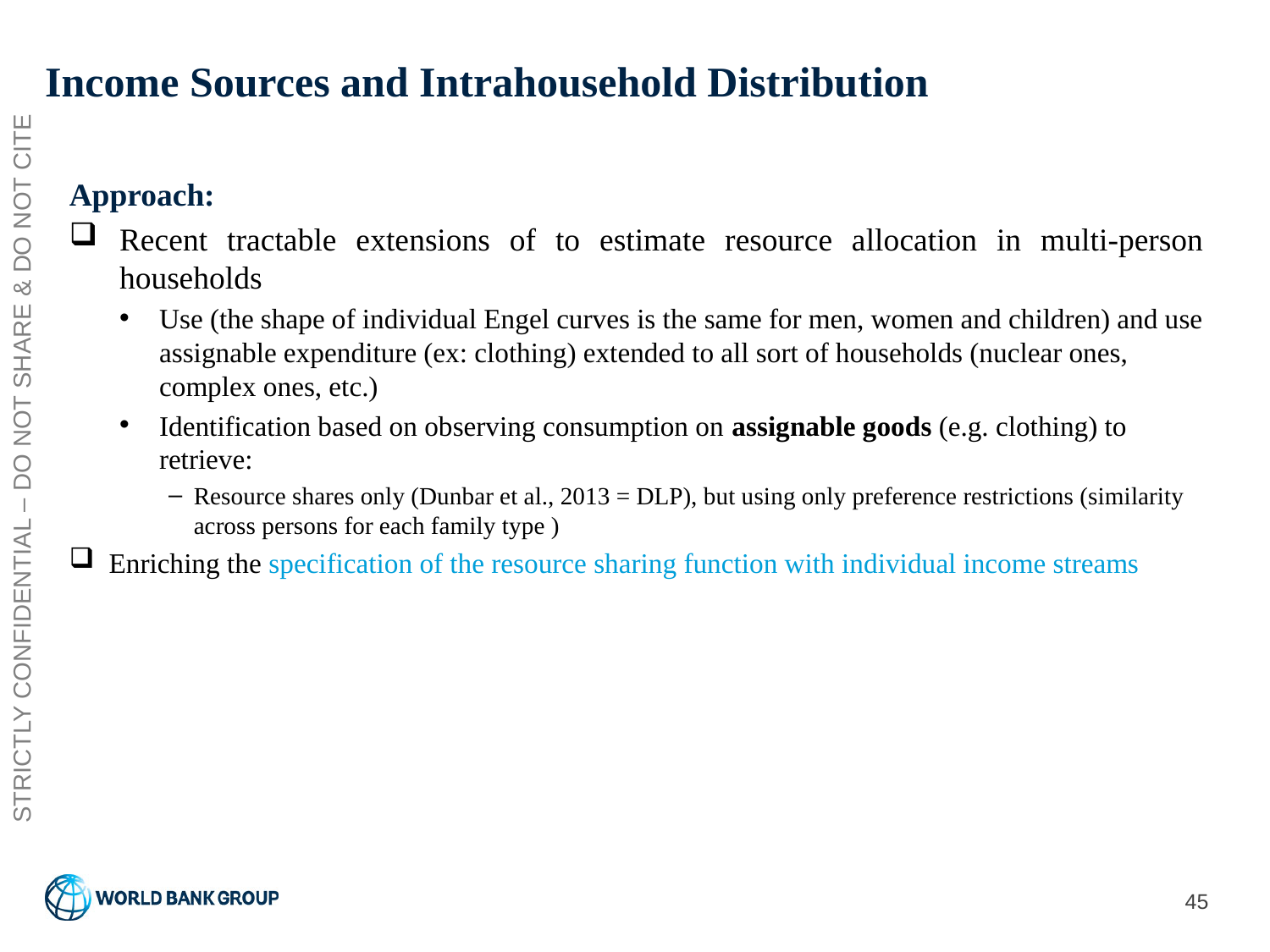

# Income Sources and Intrahousehold Distribution
Approach:
Recent tractable extensions of to estimate resource allocation in multi-person households
Use (the shape of individual Engel curves is the same for men, women and children) and use assignable expenditure (ex: clothing) extended to all sort of households (nuclear ones, complex ones, etc.)
Identification based on observing consumption on assignable goods (e.g. clothing) to retrieve:
Resource shares only (Dunbar et al., 2013 = DLP), but using only preference restrictions (similarity across persons for each family type )
Enriching the specification of the resource sharing function with individual income streams

STRICTLY CONFIDENTIAL – DO NOT SHARE & DO NOT CITE
45